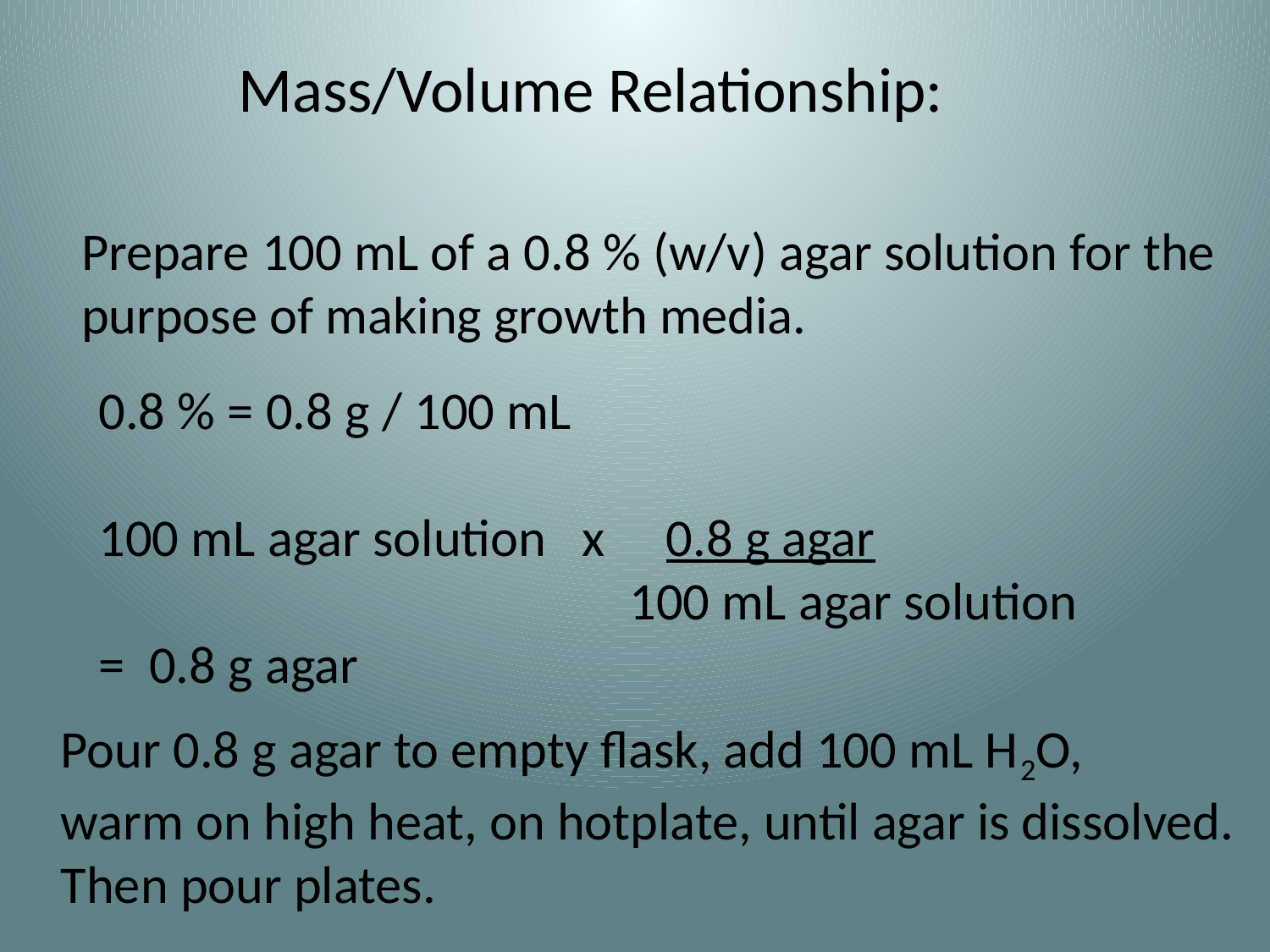

Mass/Volume Relationship:
Prepare 100 mL of a 0.8 % (w/v) agar solution for the
purpose of making growth media.
0.8 % = 0.8 g / 100 mL

100 mL agar solution   x     0.8 g agar
                                            100 mL agar solution
=  0.8 g agar

Pour 0.8 g agar to empty flask, add 100 mL H2O,
warm on high heat, on hotplate, until agar is dissolved.
Then pour plates.